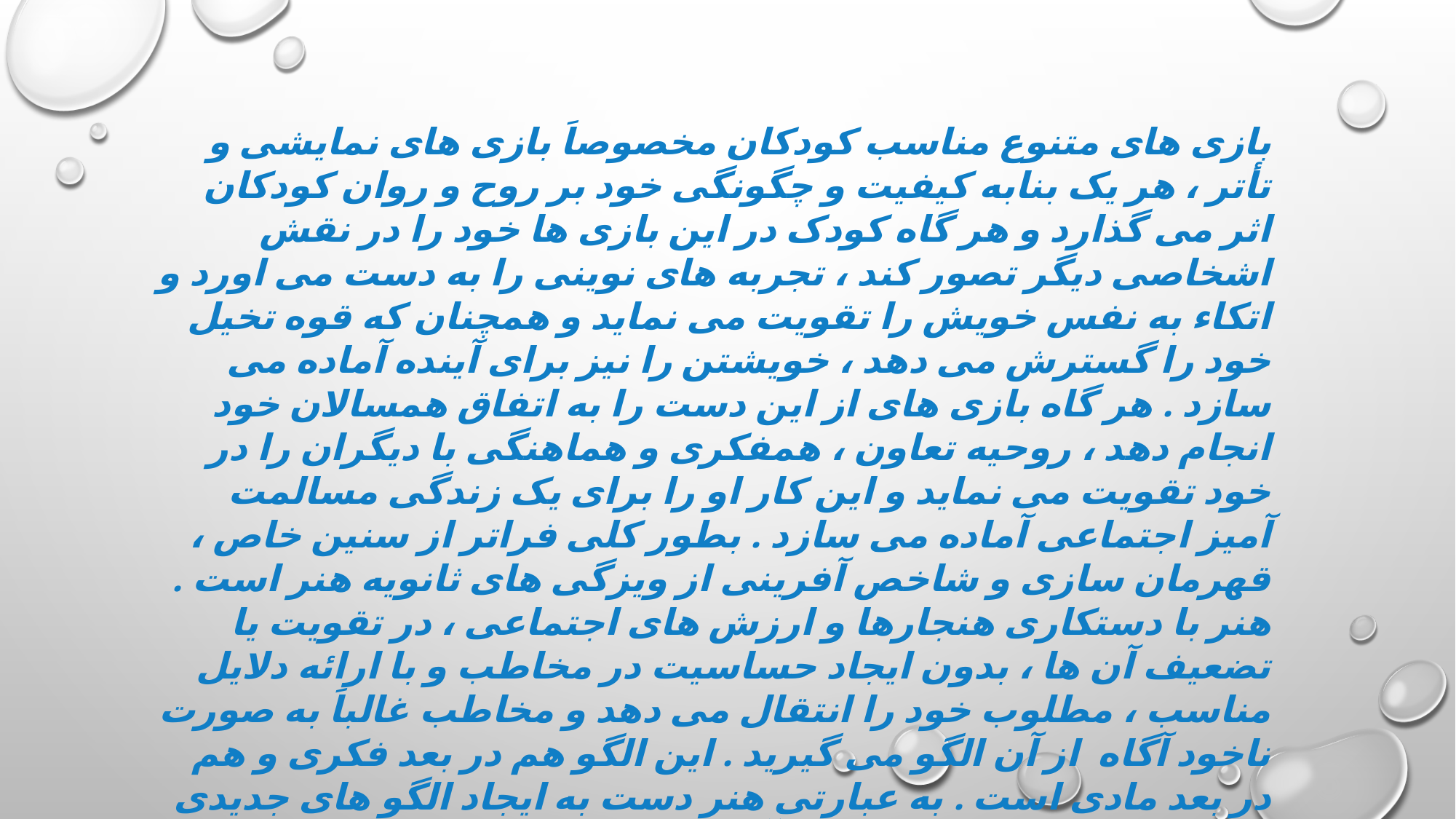

بازی های متنوع مناسب کودکان مخصوصاَ بازی های نمایشی و تأتر ، هر یک بنابه کیفیت و چگونگی خود بر روح و روان کودکان اثر می گذارد و هر گاه کودک در این بازی ها خود را در نقش اشخاصی دیگر تصور کند ، تجربه های نوینی را به دست می اورد و اتکاء به نفس خویش را تقویت می نماید و همچنان که قوه تخیل خود را گسترش می دهد ، خویشتن را نیز برای آینده آماده می سازد . هر گاه بازی های از این دست را به اتفاق همسالان خود انجام دهد ، روحیه تعاون ، همفکری و هماهنگی با دیگران را در خود تقویت می نماید و این کار او را برای یک زندگی مسالمت آمیز اجتماعی آماده می سازد . بطور کلی فراتر از سنین خاص ، قهرمان سازی و شاخص آفرینی از ویزگی های ثانویه هنر است . هنر با دستکاری هنجارها و ارزش های اجتماعی ، در تقویت یا تضعیف آن ها ، بدون ایجاد حساسیت در مخاطب و با ارائه دلایل مناسب ، مطلوب خود را انتقال می دهد و مخاطب غالباَ به صورت ناخود آگاه  از آن الگو می گیرید . این الگو هم در بعد فکری و هم در بعد مادی است . به عبارتی هنر دست به ایجاد الگو های جدیدی می زند که قهرمان و شاخص آن اگر چه پیش از این هم در بطن جامعه قابل رؤیت بوده ، اما پس از آن با برجستگی خاصی در ذهن مخاطب جای می گیرد